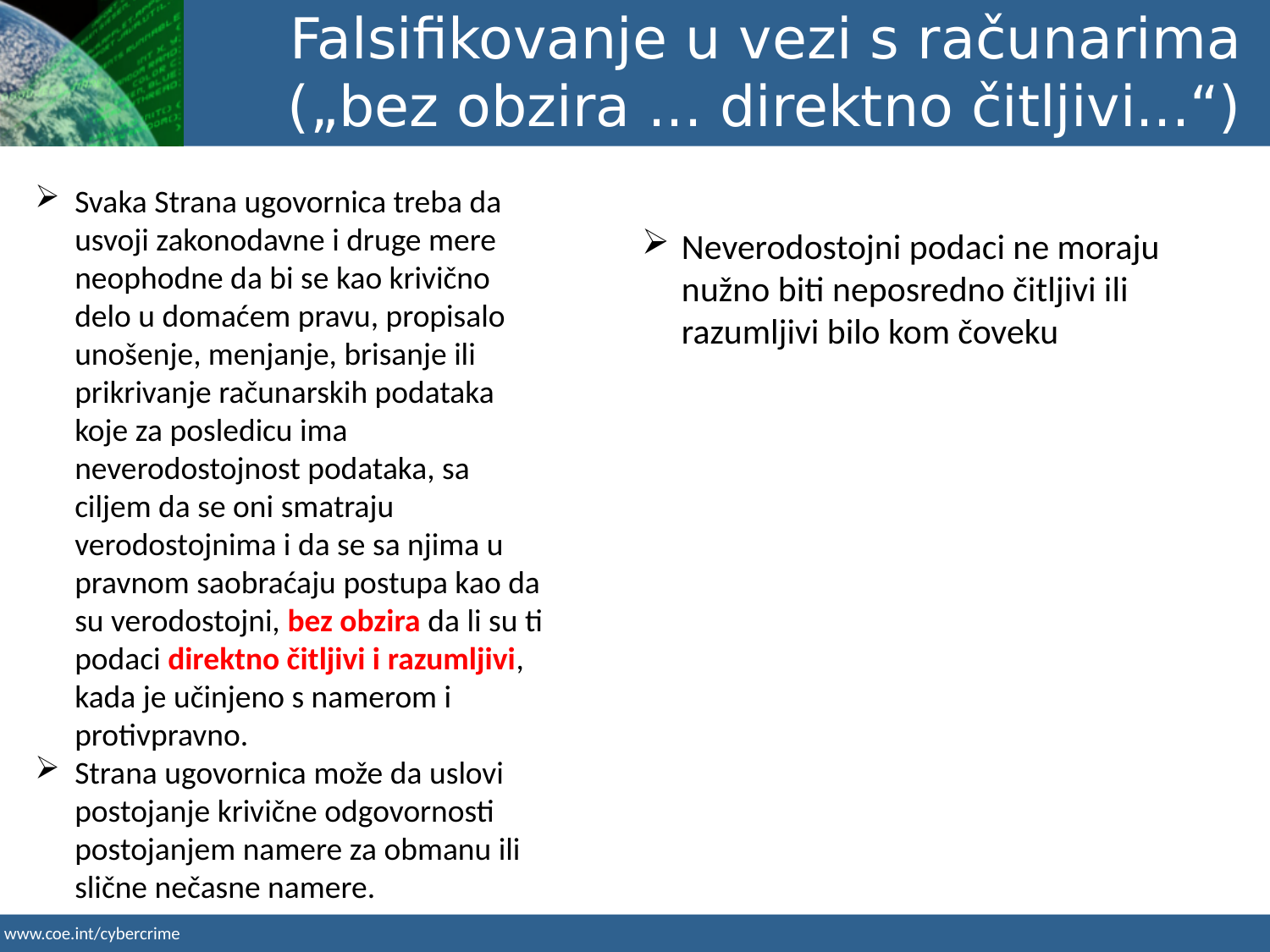

Falsifikovanje u vezi s računarima („bez obzira ... direktno čitljivi...“)
Svaka Strana ugovornica treba da usvoji zakonodavne i druge mere neophodne da bi se kao krivično delo u domaćem pravu, propisalo unošenje, menjanje, brisanje ili prikrivanje računarskih podataka koje za posledicu ima neverodostojnost podataka, sa ciljem da se oni smatraju verodostojnima i da se sa njima u pravnom saobraćaju postupa kao da su verodostojni, bez obzira da li su ti podaci direktno čitljivi i razumljivi, kada je učinjeno s namerom i protivpravno.
Strana ugovornica može da uslovi postojanje krivične odgovornosti postojanjem namere za obmanu ili slične nečasne namere.
Neverodostojni podaci ne moraju nužno biti neposredno čitljivi ili razumljivi bilo kom čoveku